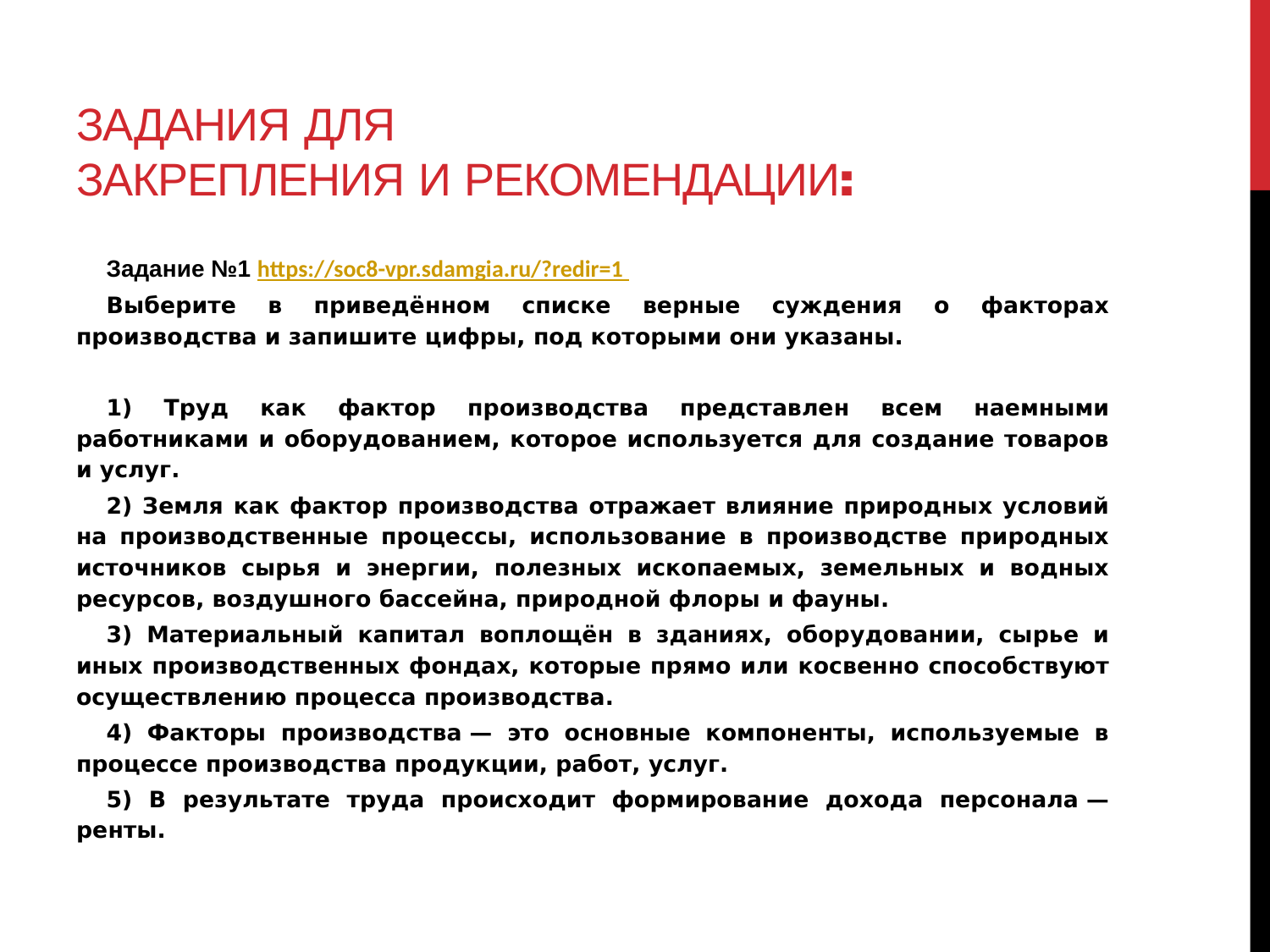

# Задания для закрепления и рекомендации:
Задание №1 https://soc8-vpr.sdamgia.ru/?redir=1
Выберите в приведённом списке верные суждения о факторах производства и запишите цифры, под которыми они указаны.

1) Труд как фактор производства представлен всем наемными работниками и оборудованием, которое используется для создание товаров и услуг.
2) Земля как фактор производства отражает влияние природных условий на производственные процессы, использование в производстве природных источников сырья и энергии, полезных ископаемых, земельных и водных ресурсов, воздушного бассейна, природной флоры и фауны.
3) Материальный капитал воплощён в зданиях, оборудовании, сырье и иных производственных фондах, которые прямо или косвенно способствуют осуществлению процесса производства.
4) Факторы производства — это основные компоненты, используемые в процессе производства продукции, работ, услуг.
5) В результате труда происходит формирование дохода персонала — ренты.